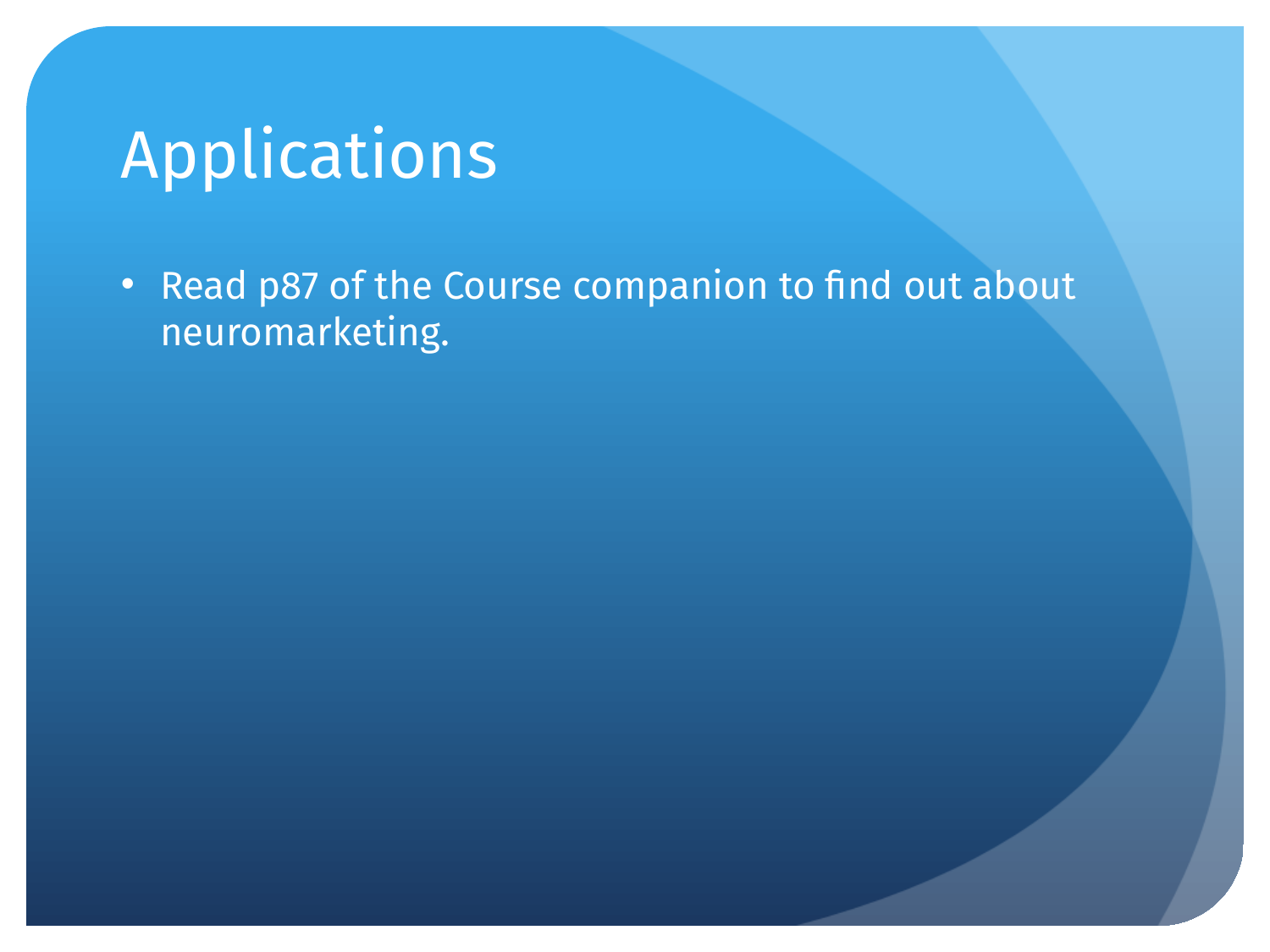

# Applications
Read p87 of the Course companion to find out about neuromarketing.